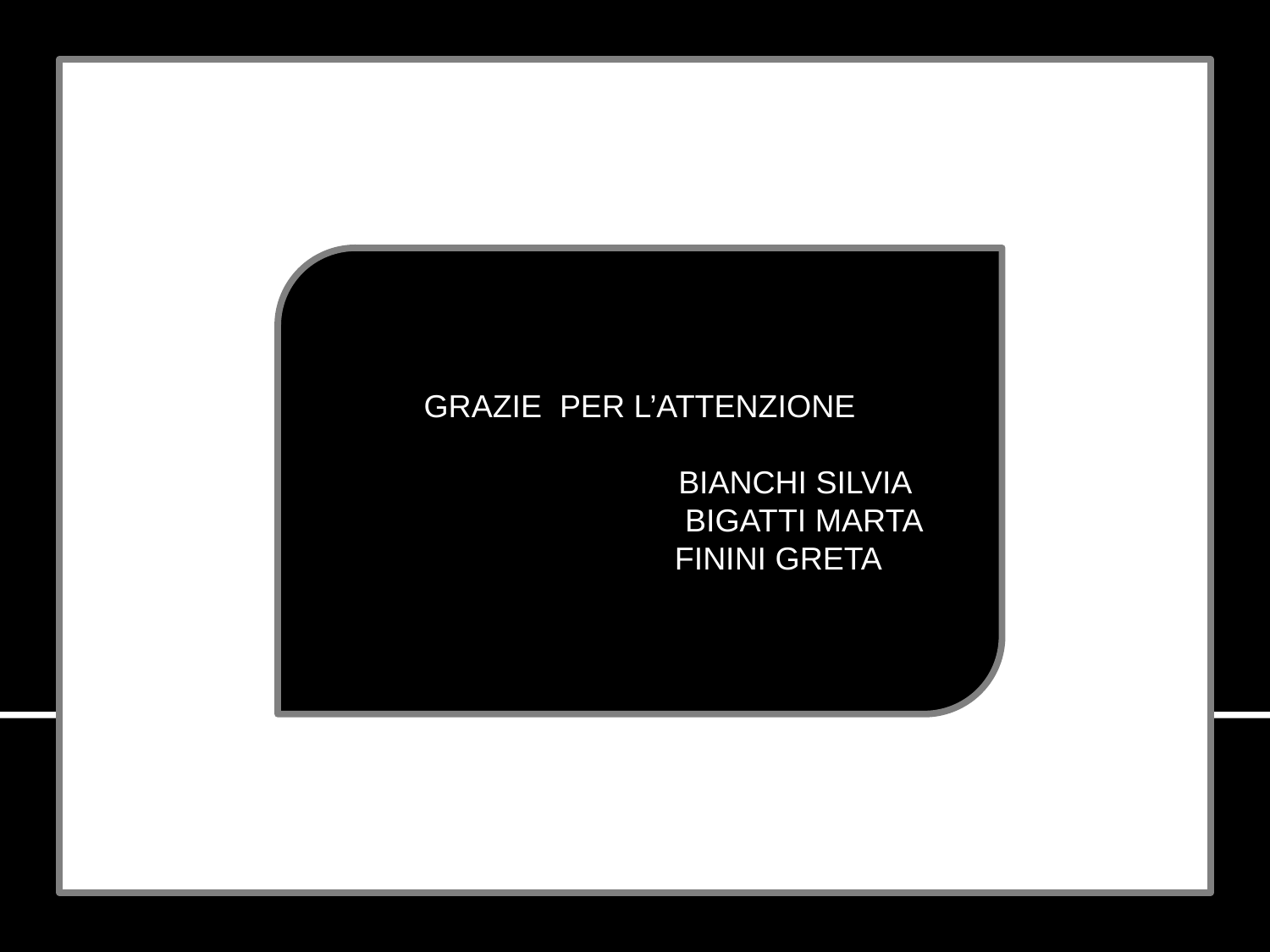

GRAZIE  PER L’ATTENZIONE

                                   BIANCHI SILVIA
                                     BIGATTI MARTA
                                FININI GRETA

#